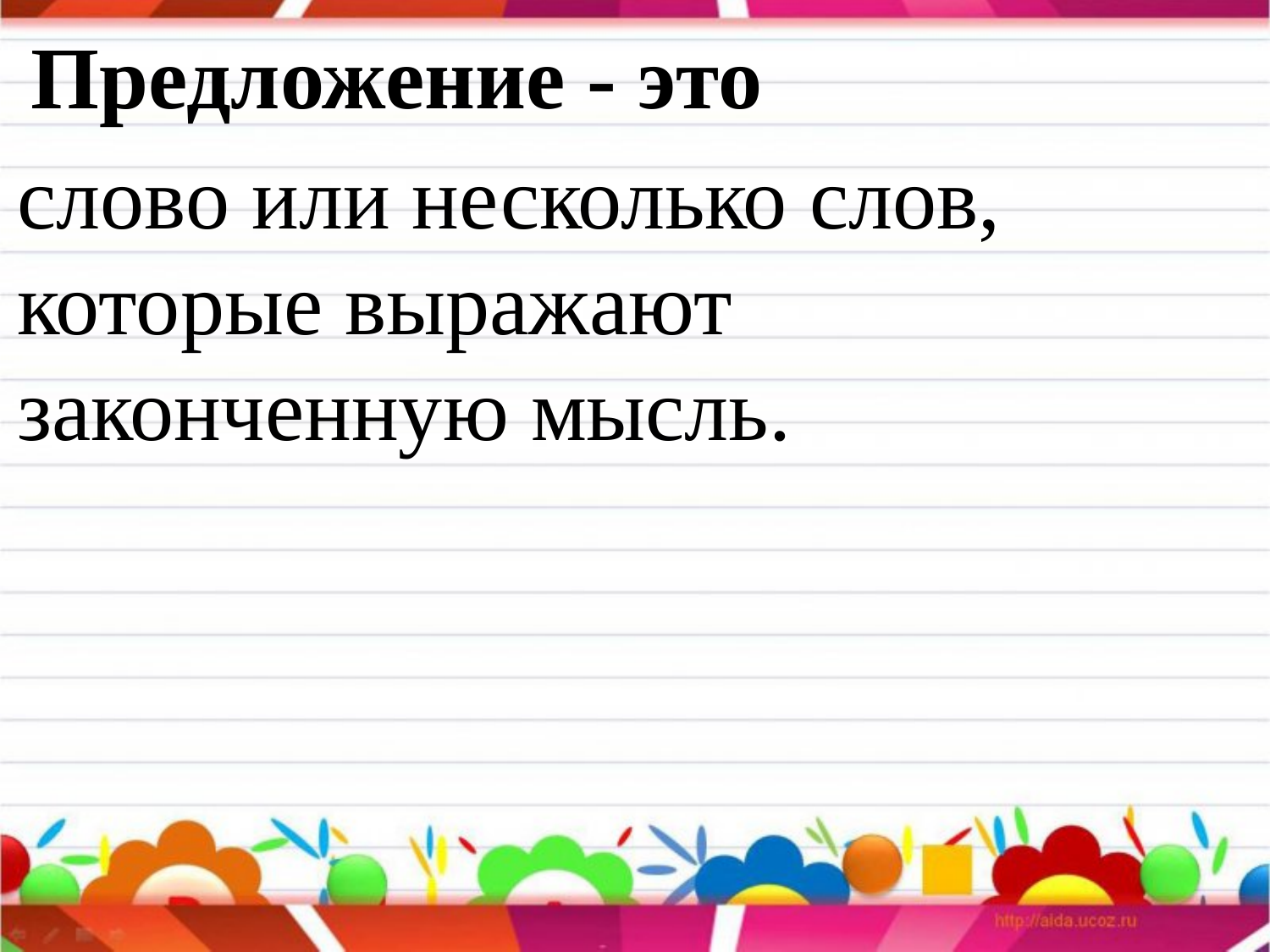

Предложение - это
слово или несколько слов, которые выражают законченную мысль.